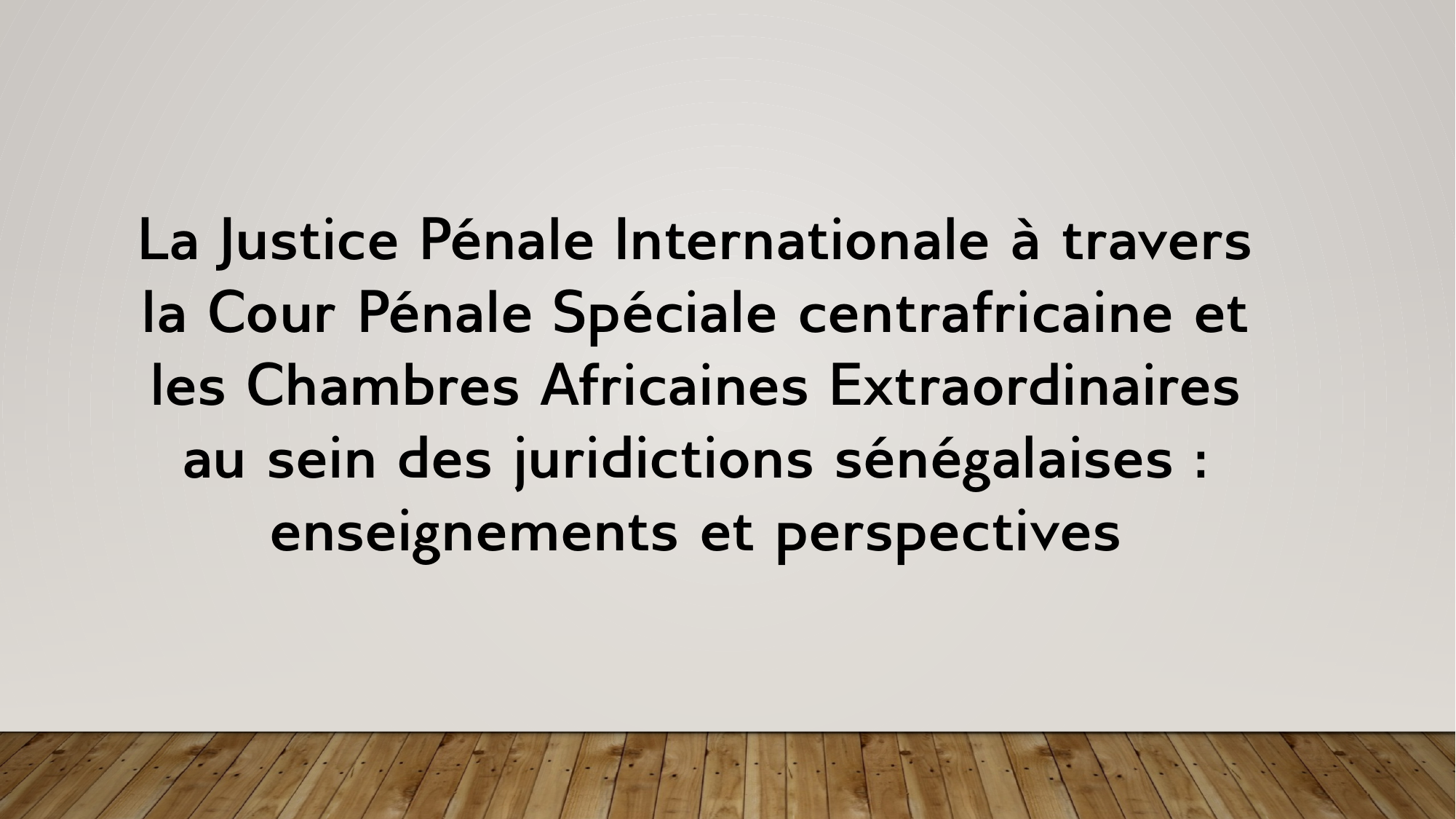

La Justice Pénale Internationale à travers
la Cour Pénale Spéciale centrafricaine et
les Chambres Africaines Extraordinaires
au sein des juridictions sénégalaises :
enseignements et perspectives